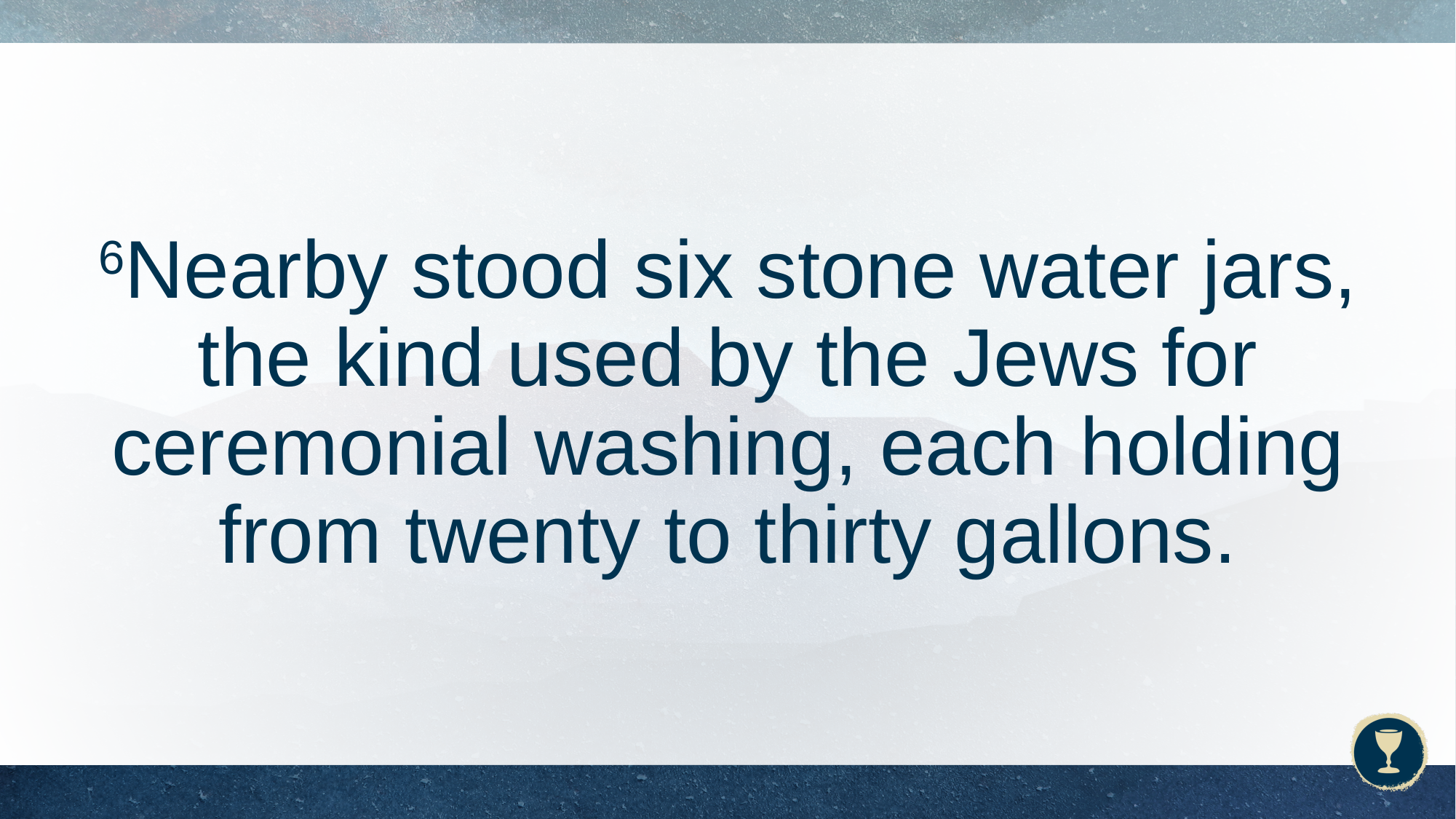

# 6Nearby stood six stone water jars, the kind used by the Jews for ceremonial washing, each holding from twenty to thirty gallons.